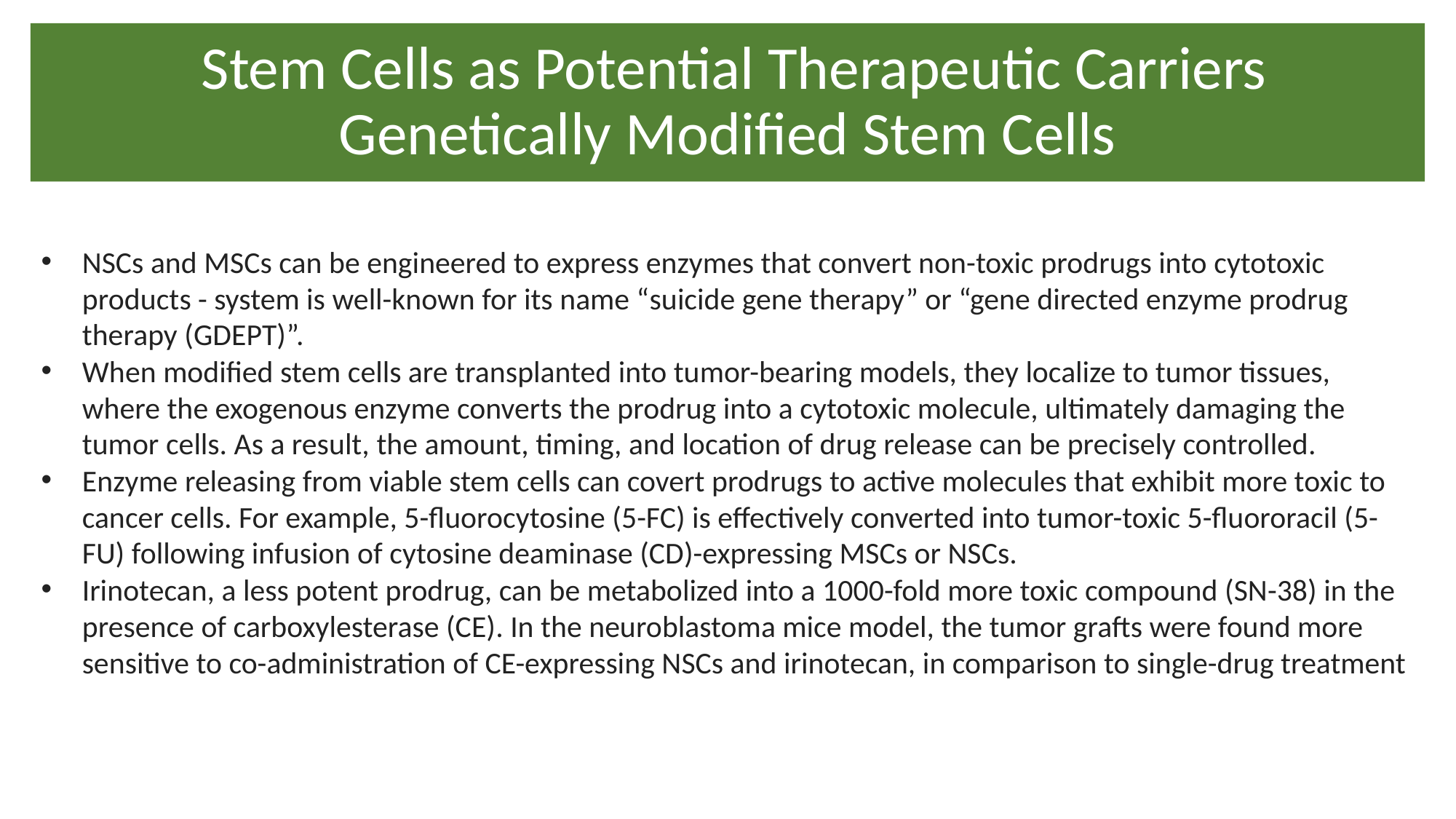

# Stem Cells as Potential Therapeutic Carriers Genetically Modified Stem Cells
NSCs and MSCs can be engineered to express enzymes that convert non-toxic prodrugs into cytotoxic products - system is well-known for its name “suicide gene therapy” or “gene directed enzyme prodrug therapy (GDEPT)”.
When modified stem cells are transplanted into tumor-bearing models, they localize to tumor tissues, where the exogenous enzyme converts the prodrug into a cytotoxic molecule, ultimately damaging the tumor cells. As a result, the amount, timing, and location of drug release can be precisely controlled.
Enzyme releasing from viable stem cells can covert prodrugs to active molecules that exhibit more toxic to cancer cells. For example, 5-fluorocytosine (5-FC) is effectively converted into tumor-toxic 5-fluororacil (5-FU) following infusion of cytosine deaminase (CD)-expressing MSCs or NSCs.
Irinotecan, a less potent prodrug, can be metabolized into a 1000-fold more toxic compound (SN-38) in the presence of carboxylesterase (CE). In the neuroblastoma mice model, the tumor grafts were found more sensitive to co-administration of CE-expressing NSCs and irinotecan, in comparison to single-drug treatment